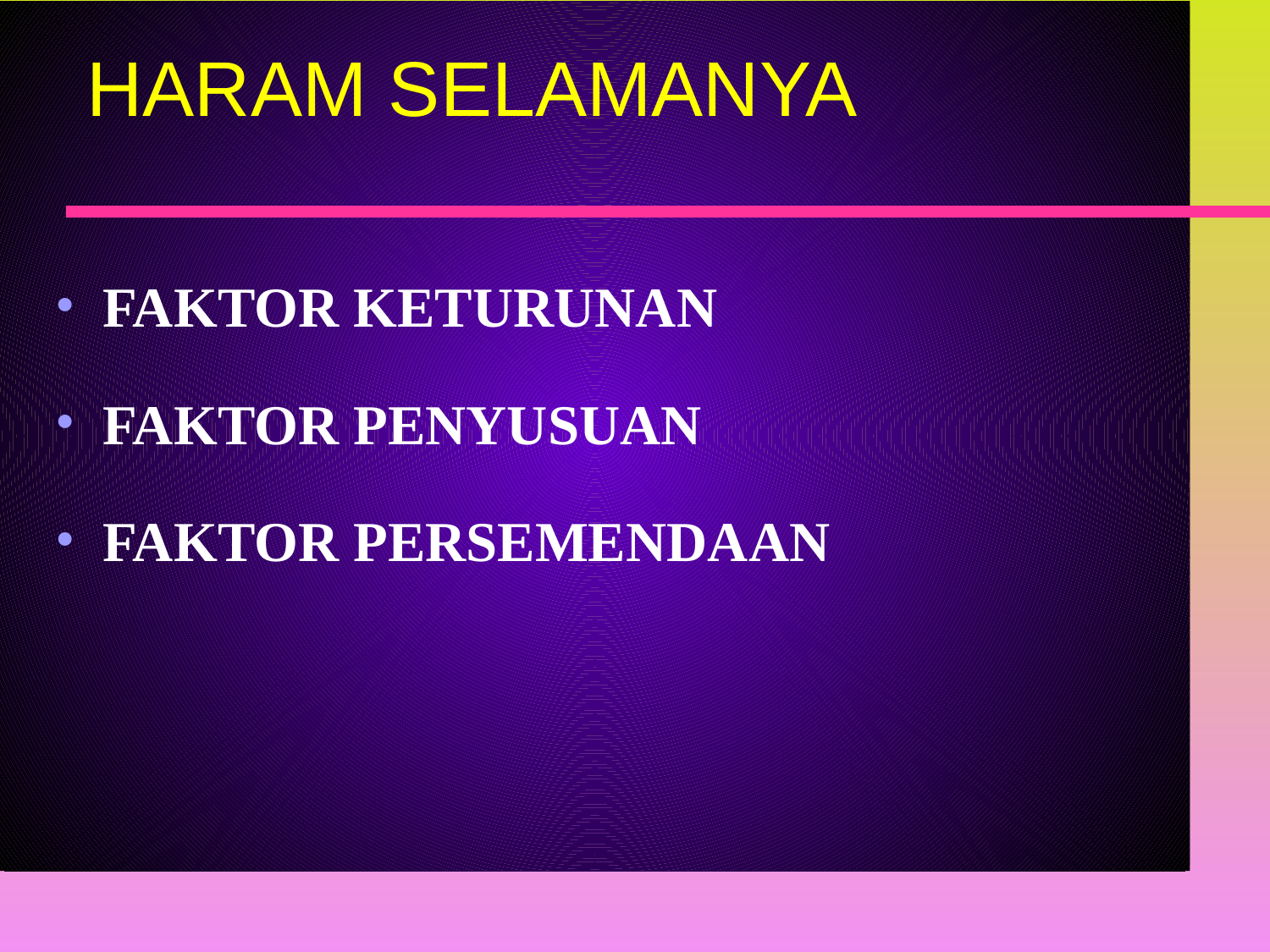

# HARAM SELAMANYA
FAKTOR KETURUNAN

FAKTOR PENYUSUAN

FAKTOR PERSEMENDAAN